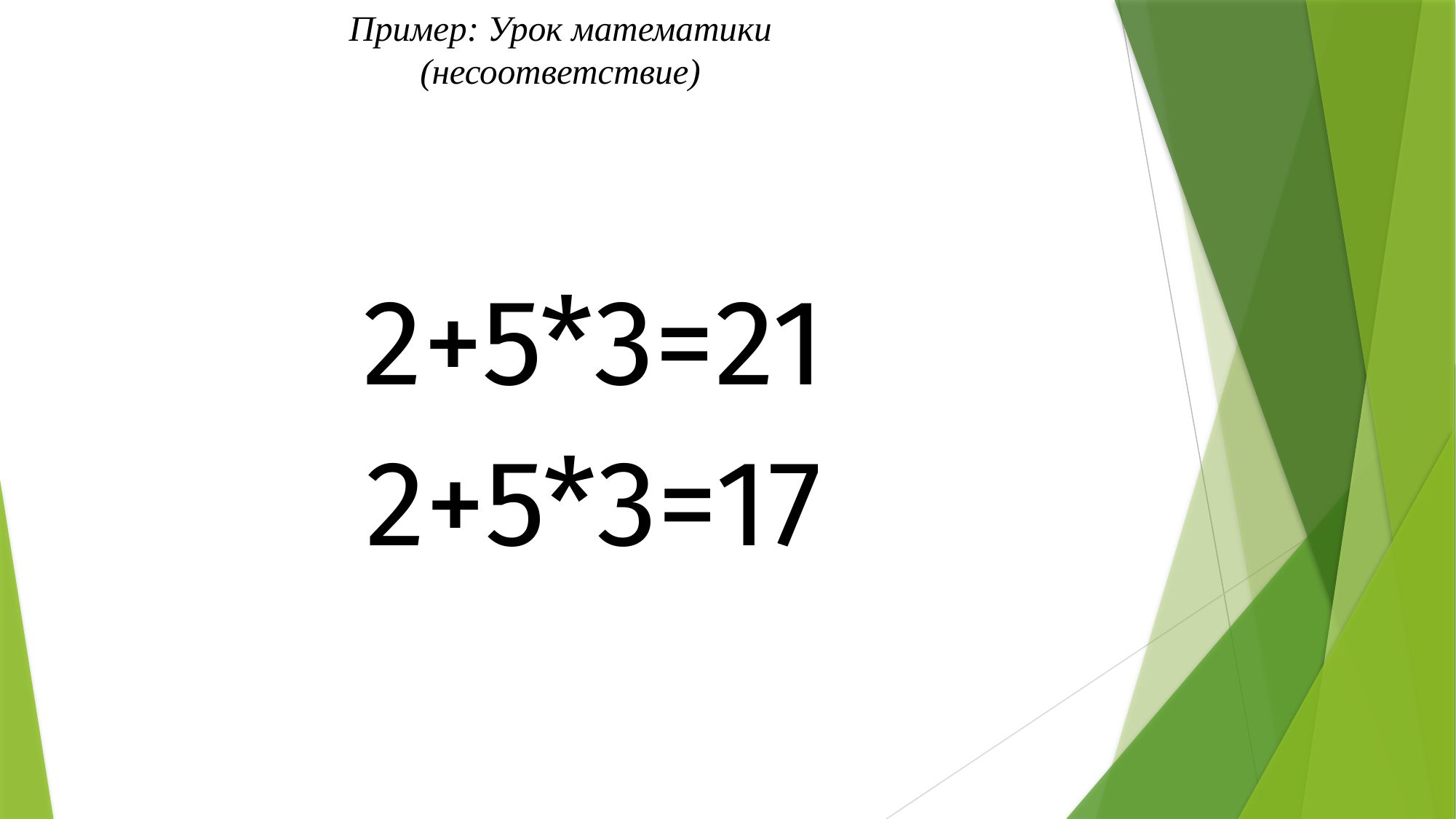

# Пример: Урок математики (несоответствие)
2+5*3=21
2+5*3=17